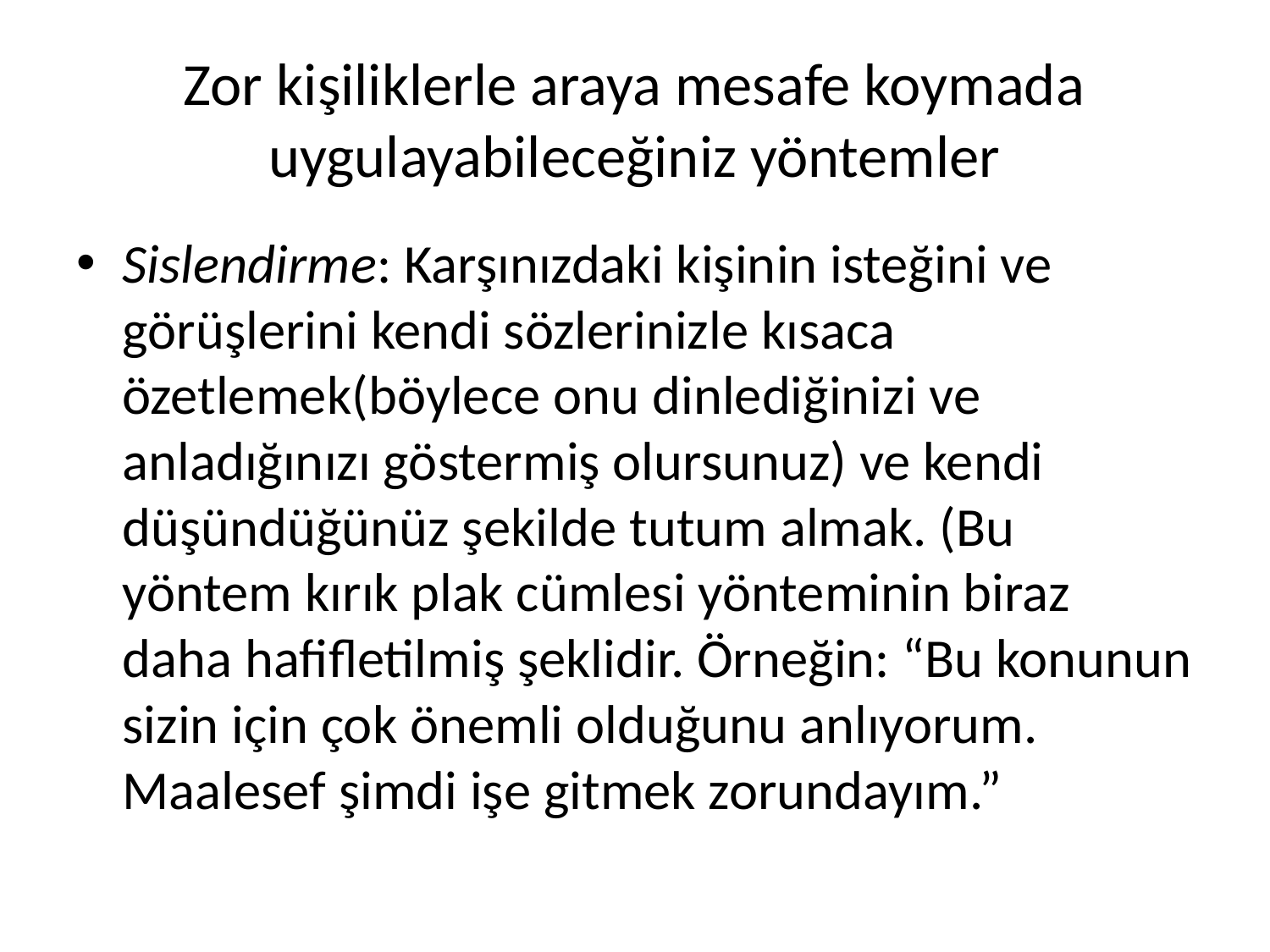

# Zor kişiliklerle araya mesafe koymada uygulayabileceğiniz yöntemler
Sislendirme: Karşınızdaki kişinin isteğini ve görüşlerini kendi sözlerinizle kısaca özetlemek(böylece onu dinlediğinizi ve anladığınızı göstermiş olursunuz) ve kendi düşündüğünüz şekilde tutum almak. (Bu yöntem kırık plak cümlesi yönteminin biraz daha hafifletilmiş şeklidir. Örneğin: “Bu konunun sizin için çok önemli olduğunu anlıyorum. Maalesef şimdi işe gitmek zorundayım.”